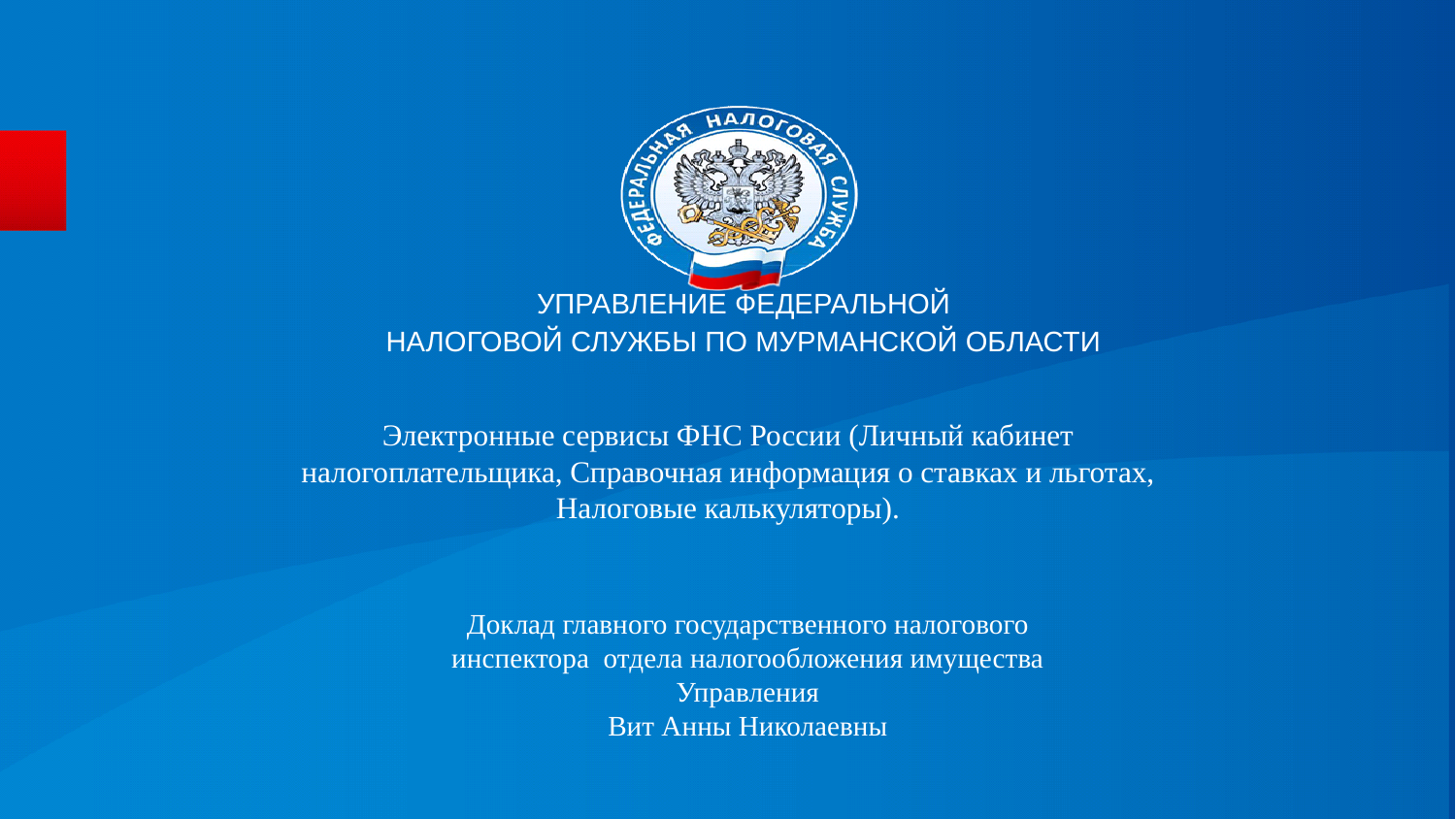

УПРАВЛЕНИЕ ФЕДЕРАЛЬНОЙ
НАЛОГОВОЙ СЛУЖБЫ ПО МУРМАНСКОЙ ОБЛАСТИ
# Электронные сервисы ФНС России (Личный кабинет налогоплательщика, Справочная информация о ставках и льготах, Налоговые калькуляторы).
Доклад главного государственного налогового инспектора  отдела налогообложения имущества Управления
Вит Анны Николаевны